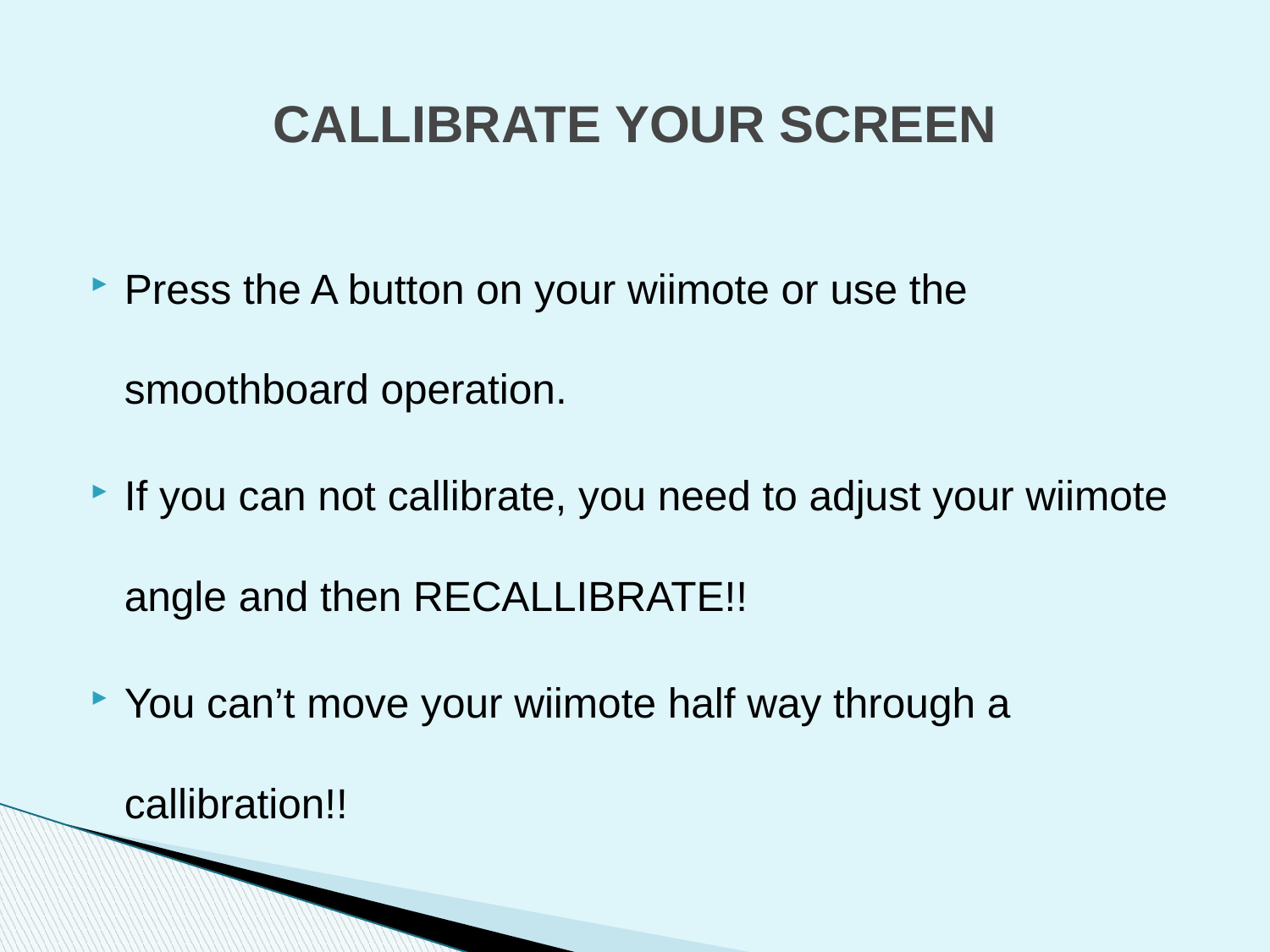

# CALLIBRATE YOUR SCREEN
Press the A button on your wiimote or use the smoothboard operation.
If you can not callibrate, you need to adjust your wiimote angle and then RECALLIBRATE!!
You can’t move your wiimote half way through a callibration!!